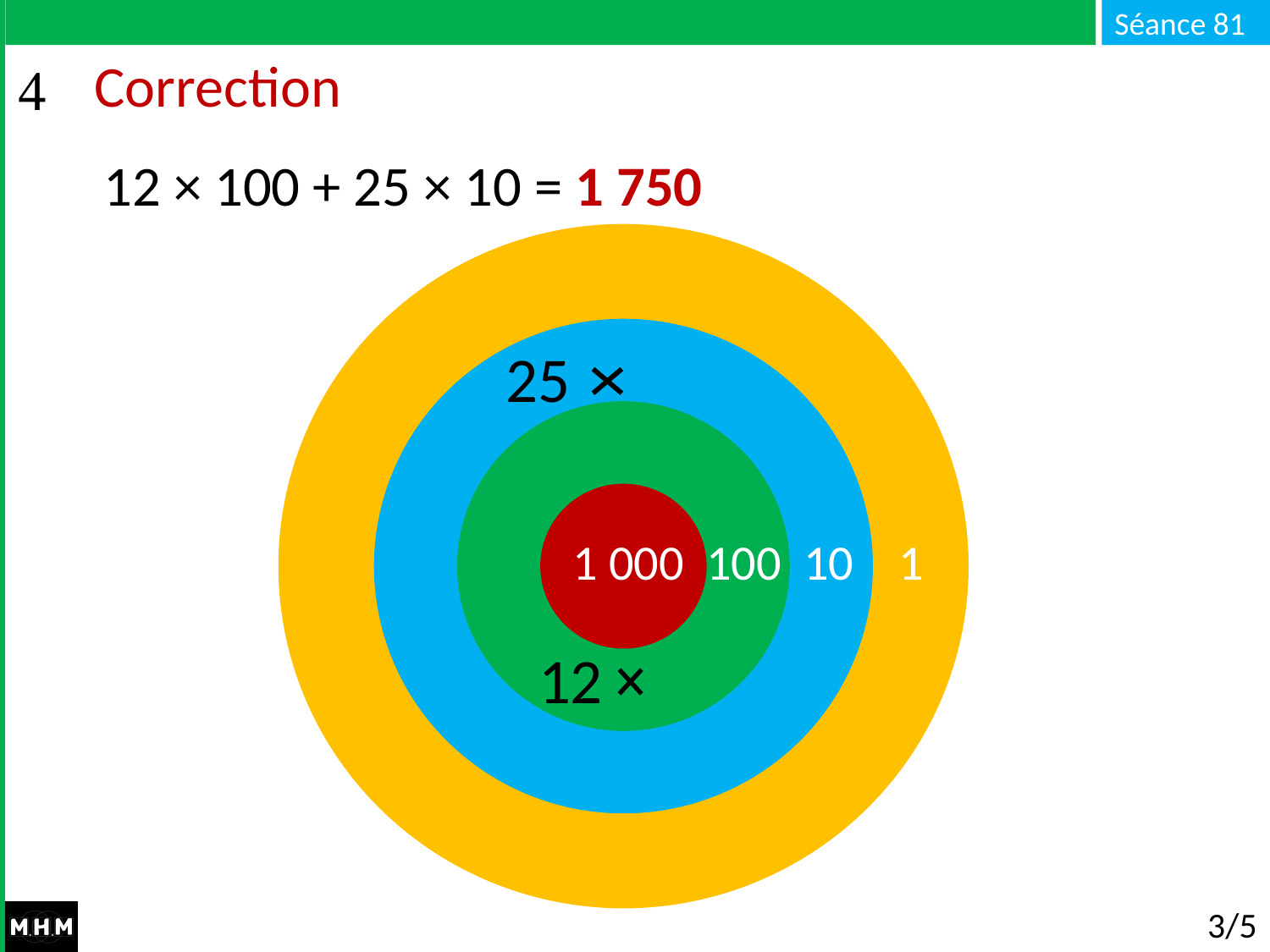

# Correction
12 × 100 + 25 × 10 = 1 750

25

1 000  100  10    1
1 000  100  10    1
1 000  100  10    1
1 000  100  10    1
12

3/5